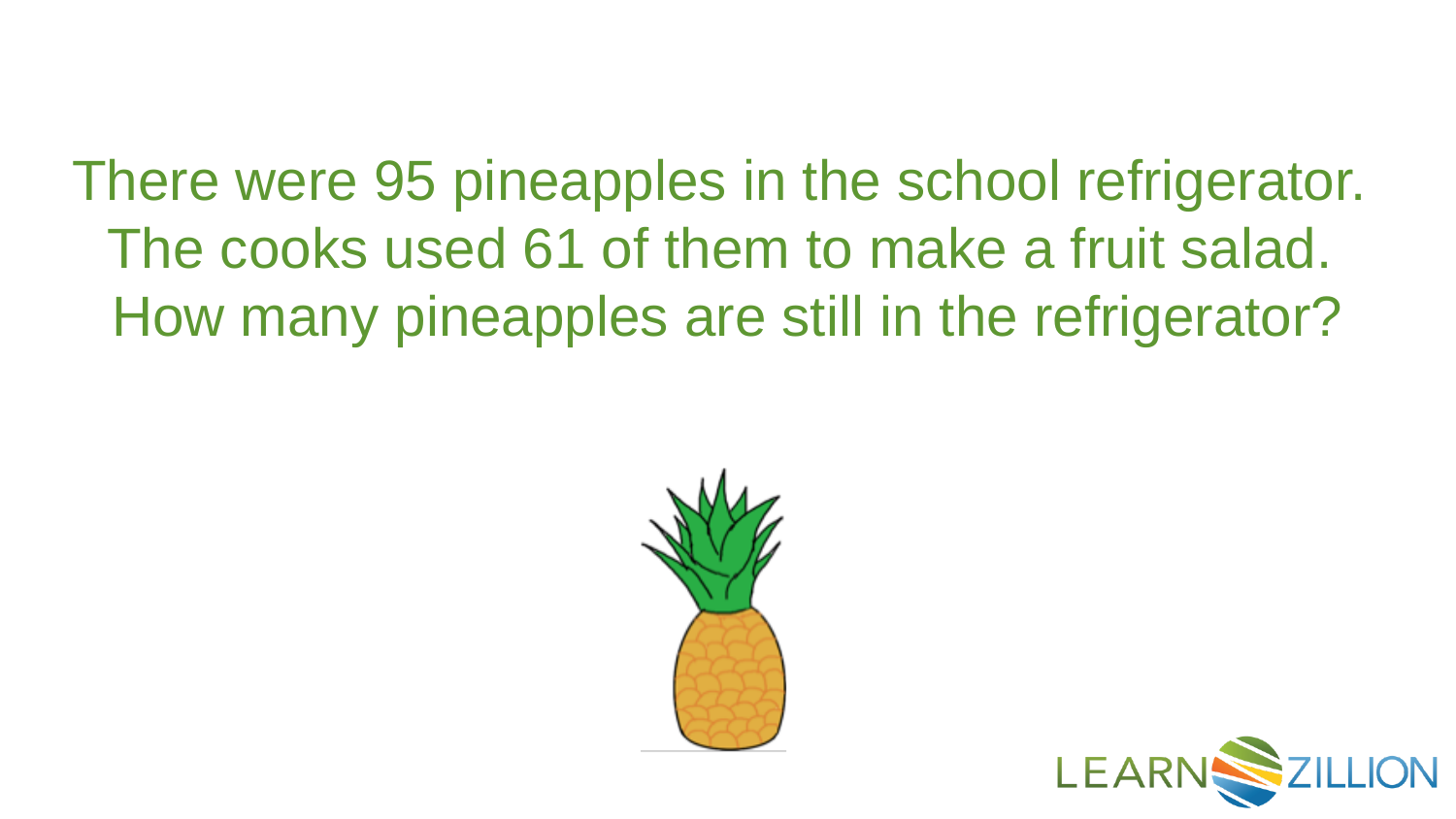

There were 95 pineapples in the school refrigerator.  The cooks used 61 of them to make a fruit salad.  How many pineapples are still in the refrigerator?